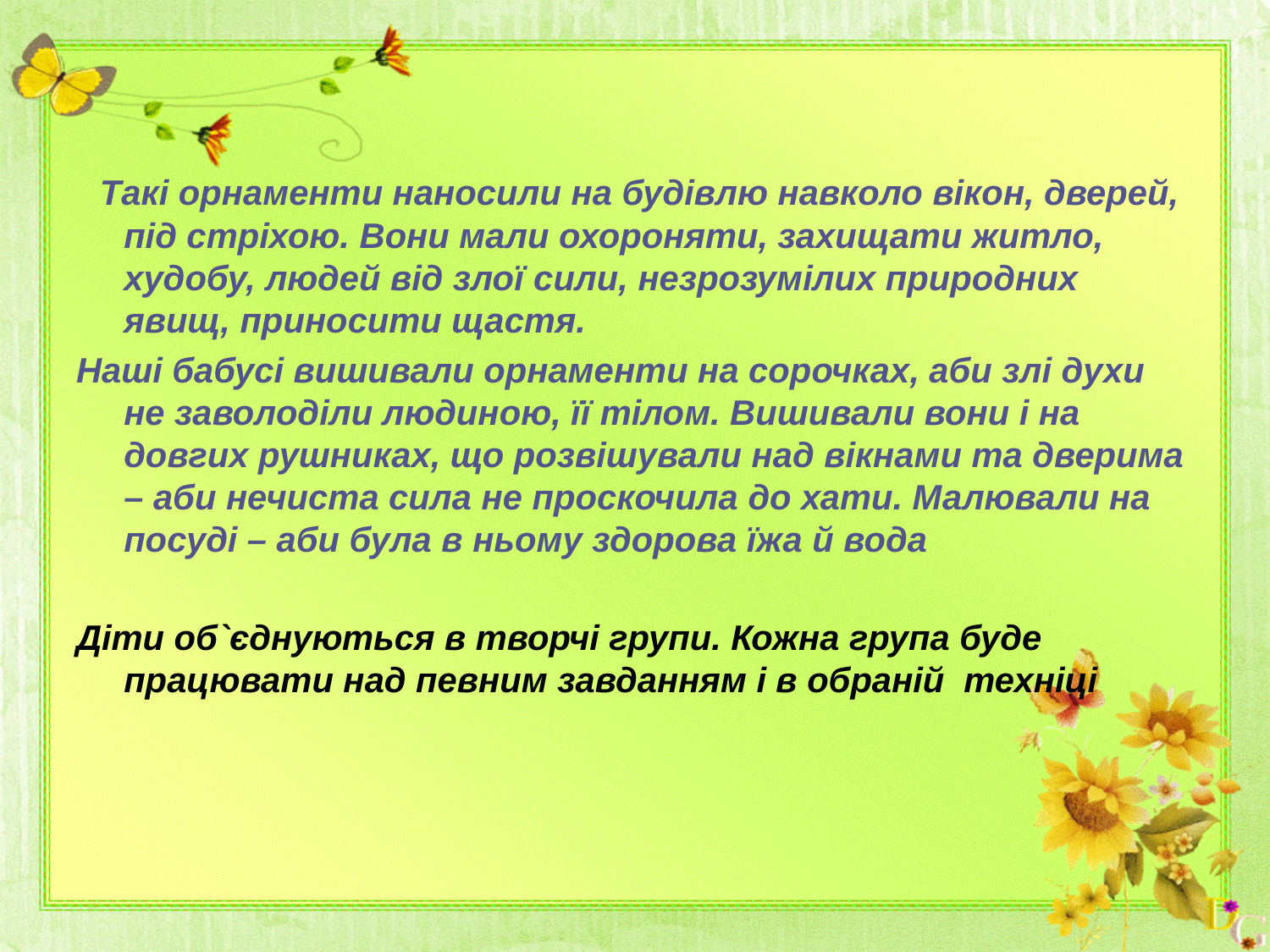

Такі орнаменти наносили на будівлю навколо вікон, дверей, під стріхою. Вони мали охороняти, захищати житло, худобу, людей від злої сили, незрозумілих природних явищ, приносити щастя.
Наші бабусі вишивали орнаменти на сорочках, аби злі духи не заволоділи людиною, її тілом. Вишивали вони і на довгих рушниках, що розвішували над вікнами та дверима – аби нечиста сила не проскочила до хати. Малювали на посуді – аби була в ньому здорова їжа й вода

Діти об`єднуються в творчі групи. Кожна група буде працювати над певним завданням і в обраній  техніці